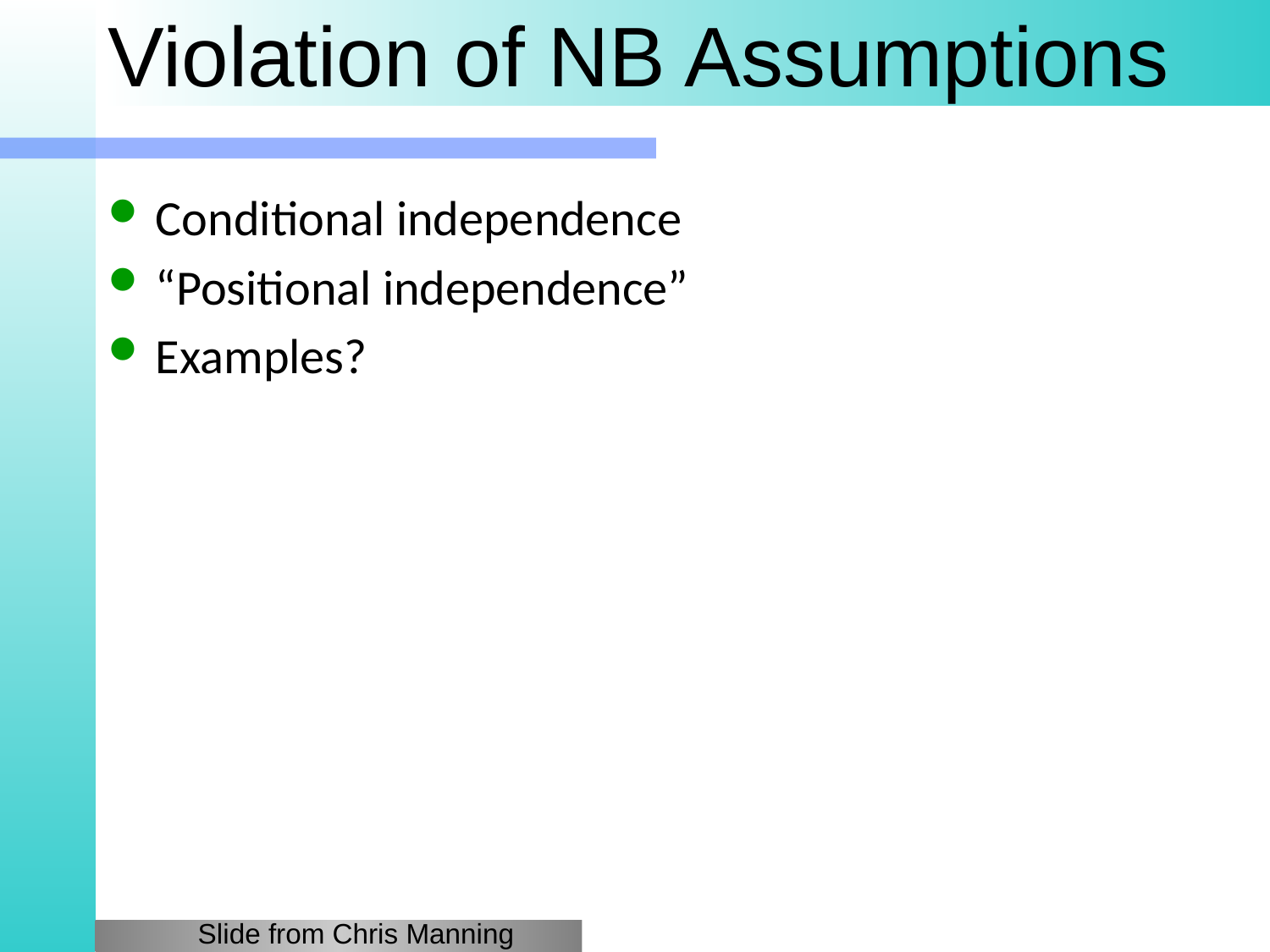

# Violation of NB Assumptions
Conditional independence
“Positional independence”
Examples?
Slide from Chris Manning